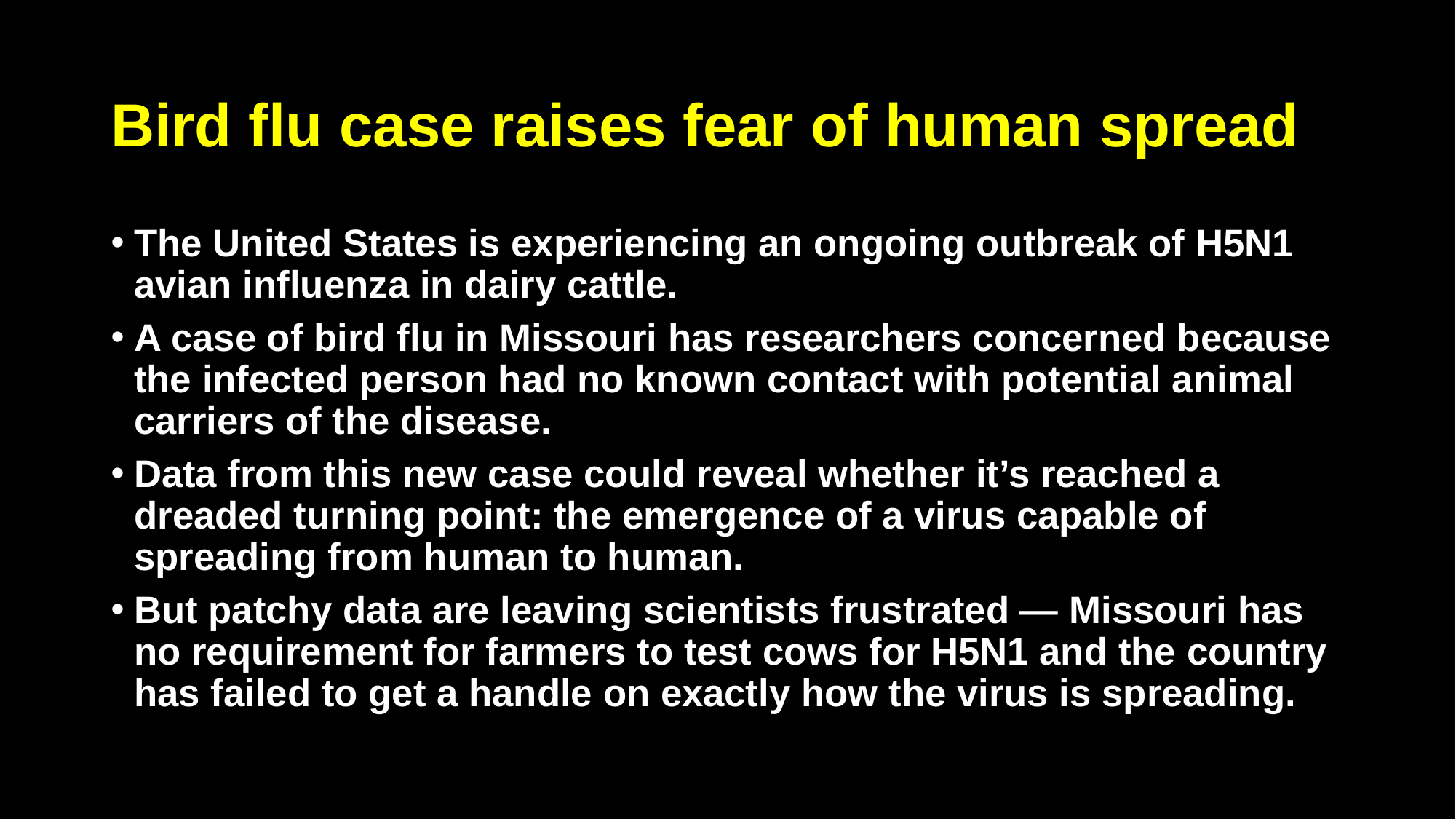

# Bird flu case raises fear of human spread
The United States is experiencing an ongoing outbreak of H5N1 avian influenza in dairy cattle.
A case of bird flu in Missouri has researchers concerned because the infected person had no known contact with potential animal carriers of the disease.
Data from this new case could reveal whether it’s reached a dreaded turning point: the emergence of a virus capable of spreading from human to human.
But patchy data are leaving scientists frustrated — Missouri has no requirement for farmers to test cows for H5N1 and the country has failed to get a handle on exactly how the virus is spreading.